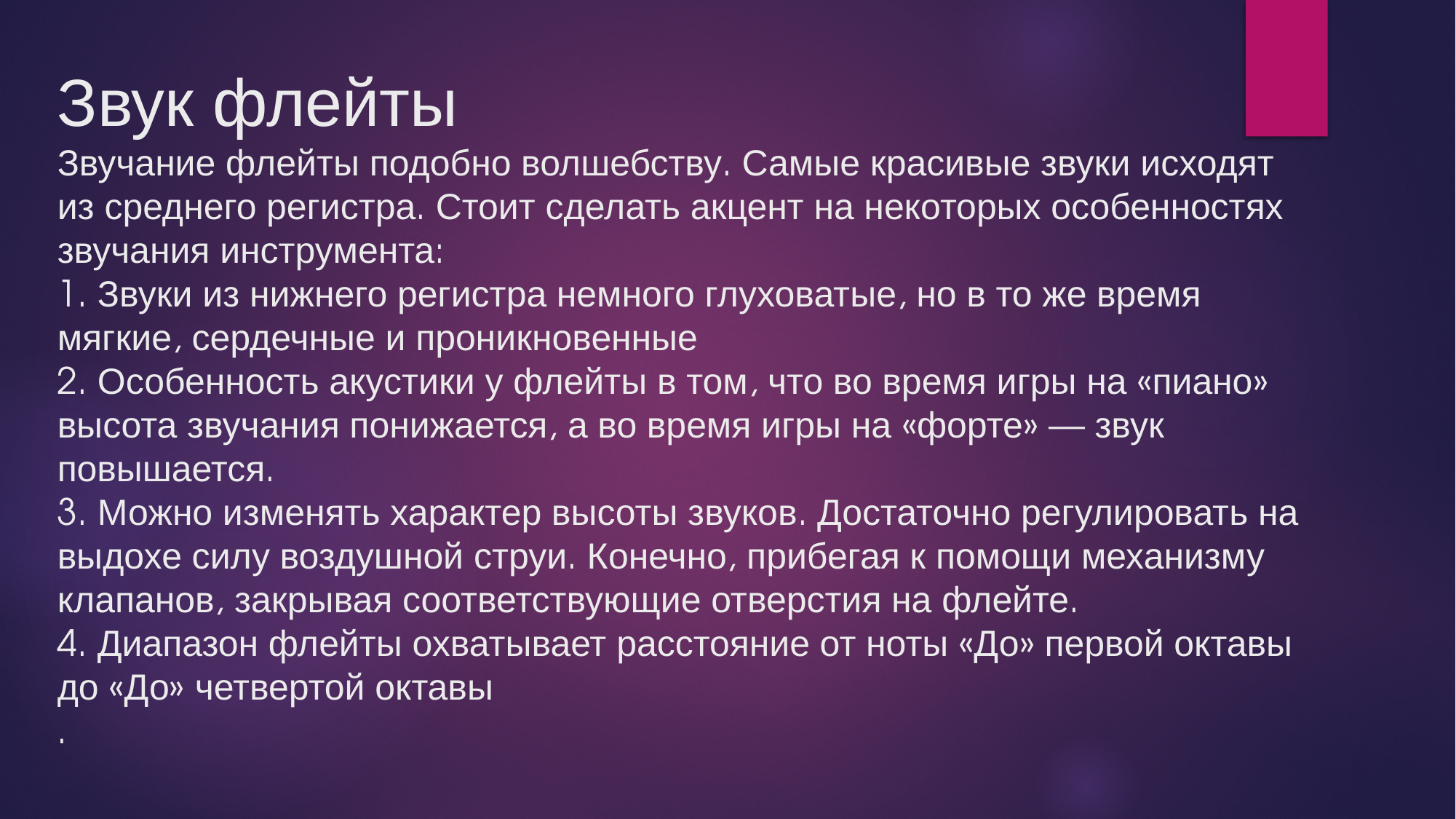

Звук флейты
Звучание флейты подобно волшебству. Самые красивые звуки исходят из среднего регистра. Стоит сделать акцент на некоторых особенностях звучания инструмента:
1. Звуки из нижнего регистра немного глуховатые, но в то же время мягкие, сердечные и проникновенные
2. Особенность акустики у флейты в том, что во время игры на «пиано» высота звучания понижается, а во время игры на «форте» — звук повышается.
3. Можно изменять характер высоты звуков. Достаточно регулировать на выдохе силу воздушной струи. Конечно, прибегая к помощи механизму клапанов, закрывая соответствующие отверстия на флейте.
4. Диапазон флейты охватывает расстояние от ноты «До» первой октавы до «До» четвертой октавы
.